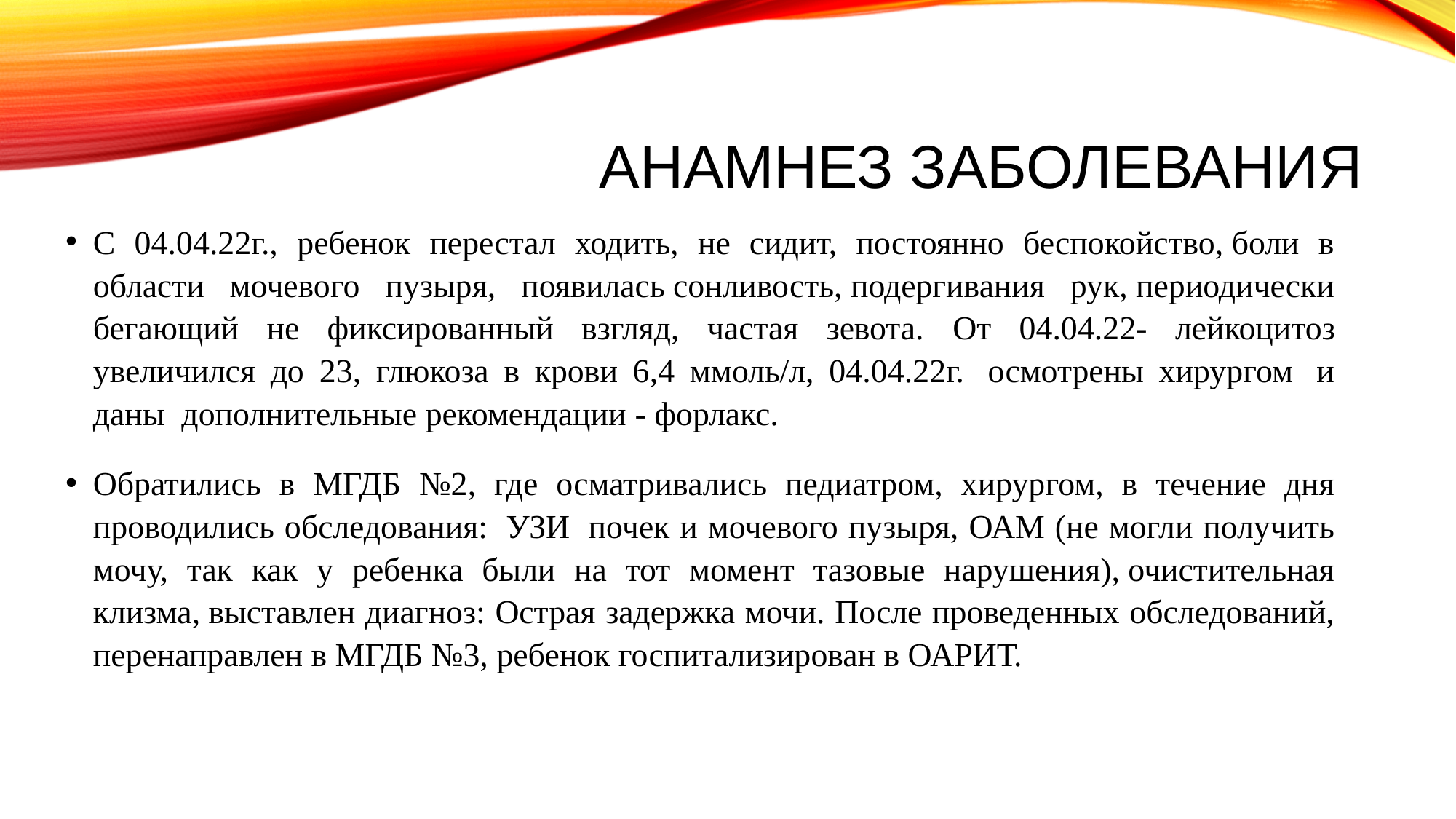

# Анамнез заболевания
С 04.04.22г., ребенок перестал ходить, не сидит, постоянно беспокойство, боли в области мочевого пузыря, появилась сонливость, подергивания рук, периодически бегающий не фиксированный взгляд, частая зевота. От 04.04.22- лейкоцитоз увеличился до 23, глюкоза в крови 6,4 ммоль/л, 04.04.22г.  осмотрены хирургом  и даны  дополнительные рекомендации - форлакс.
Обратились в МГДБ №2, где осматривались педиатром, хирургом, в течение дня проводились обследования:  УЗИ  почек и мочевого пузыря, ОАМ (не могли получить мочу, так как у ребенка были на тот момент тазовые нарушения), очистительная клизма, выставлен диагноз: Острая задержка мочи. После проведенных обследований, перенаправлен в МГДБ №3, ребенок госпитализирован в ОАРИТ.